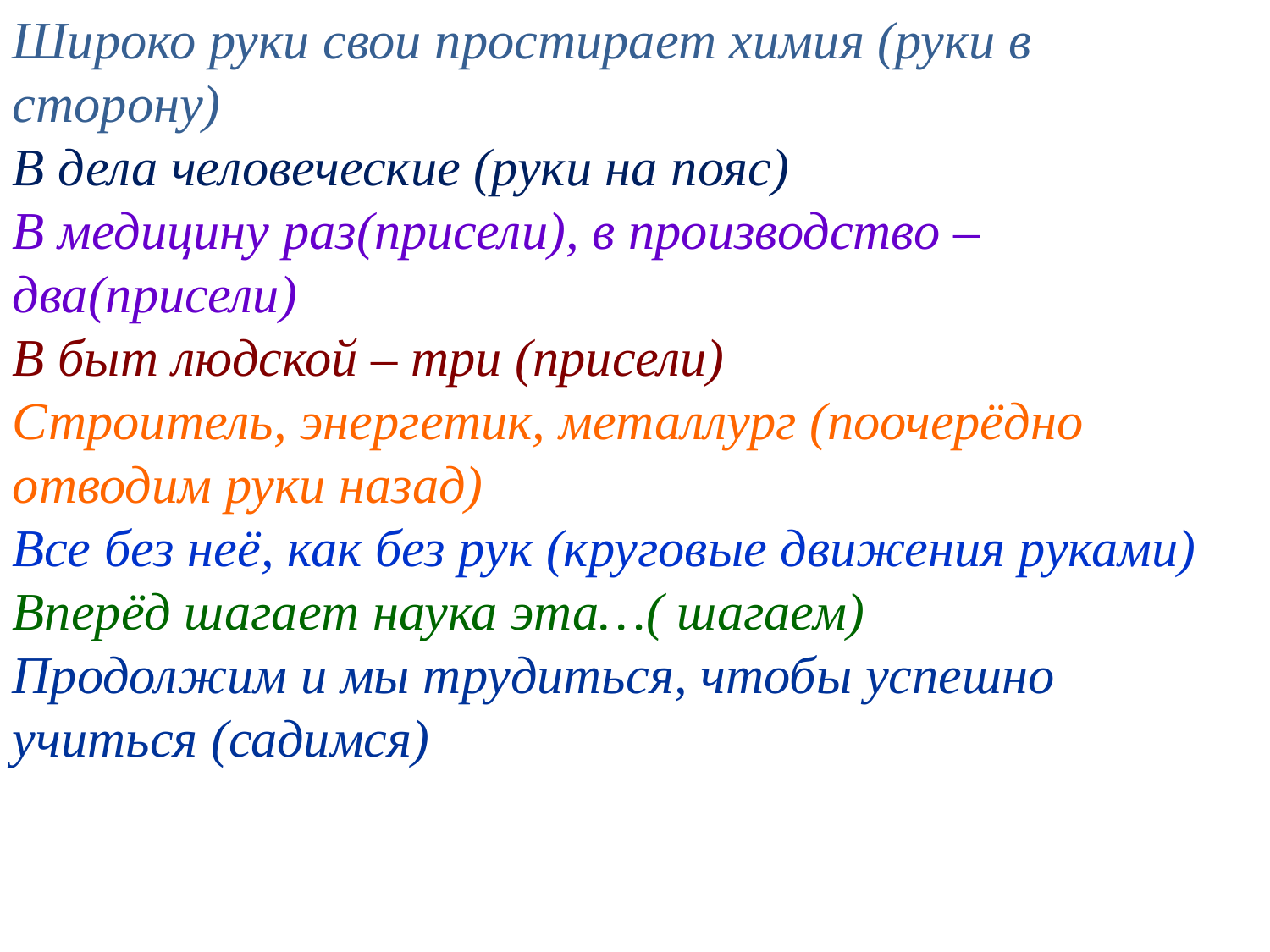

Широко руки свои простирает химия (руки в сторону)
В дела человеческие (руки на пояс)
В медицину раз(присели), в производство – два(присели)
В быт людской – три (присели)
Строитель, энергетик, металлург (поочерёдно отводим руки назад)
Все без неё, как без рук (круговые движения руками)
Вперёд шагает наука эта…( шагаем)
Продолжим и мы трудиться, чтобы успешно учиться (садимся)